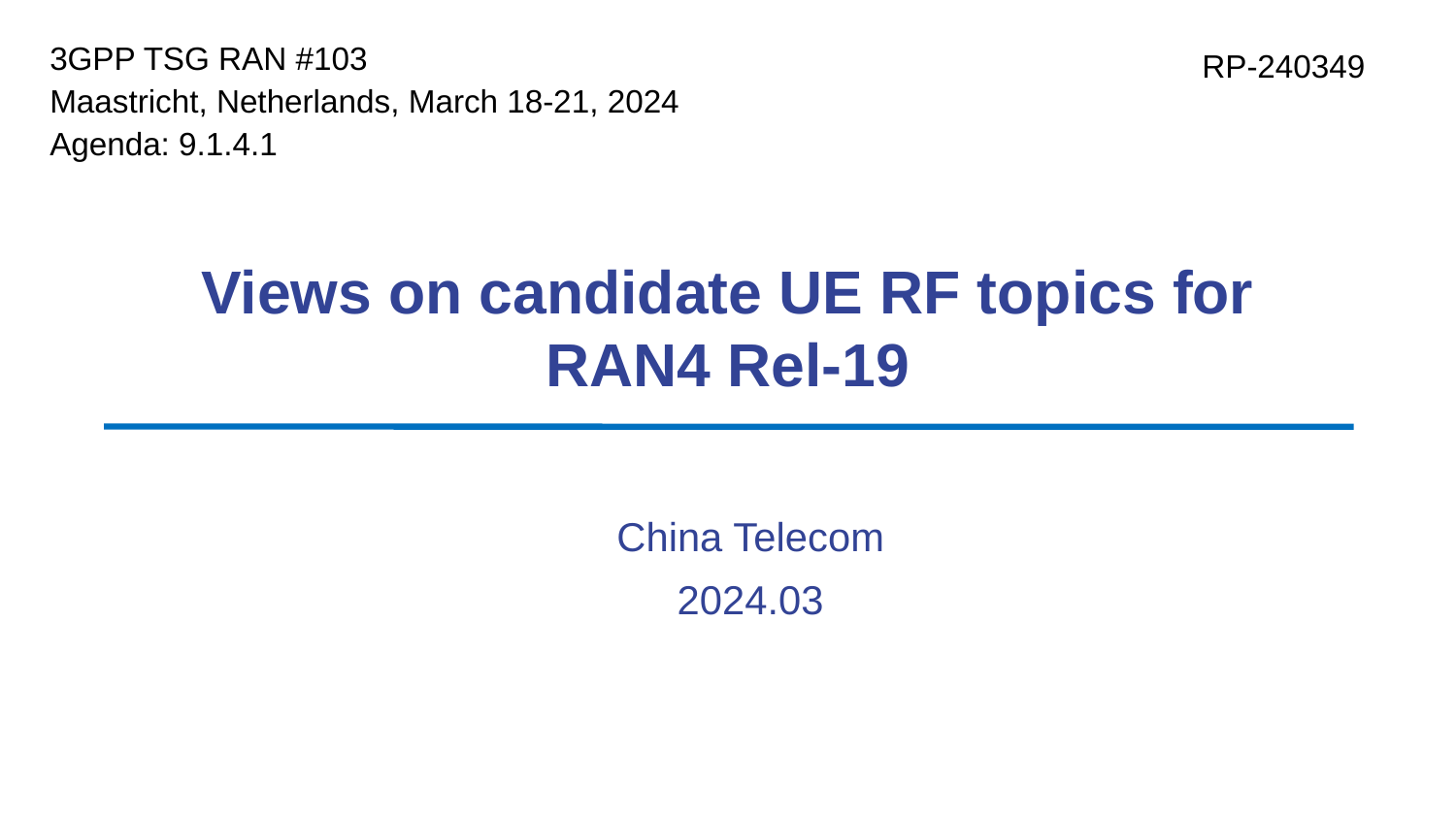

3GPP TSG RAN #103
Maastricht, Netherlands, March 18-21, 2024
Agenda: 9.1.4.1
RP-240349
# Views on candidate UE RF topics for RAN4 Rel-19
China Telecom
2024.03